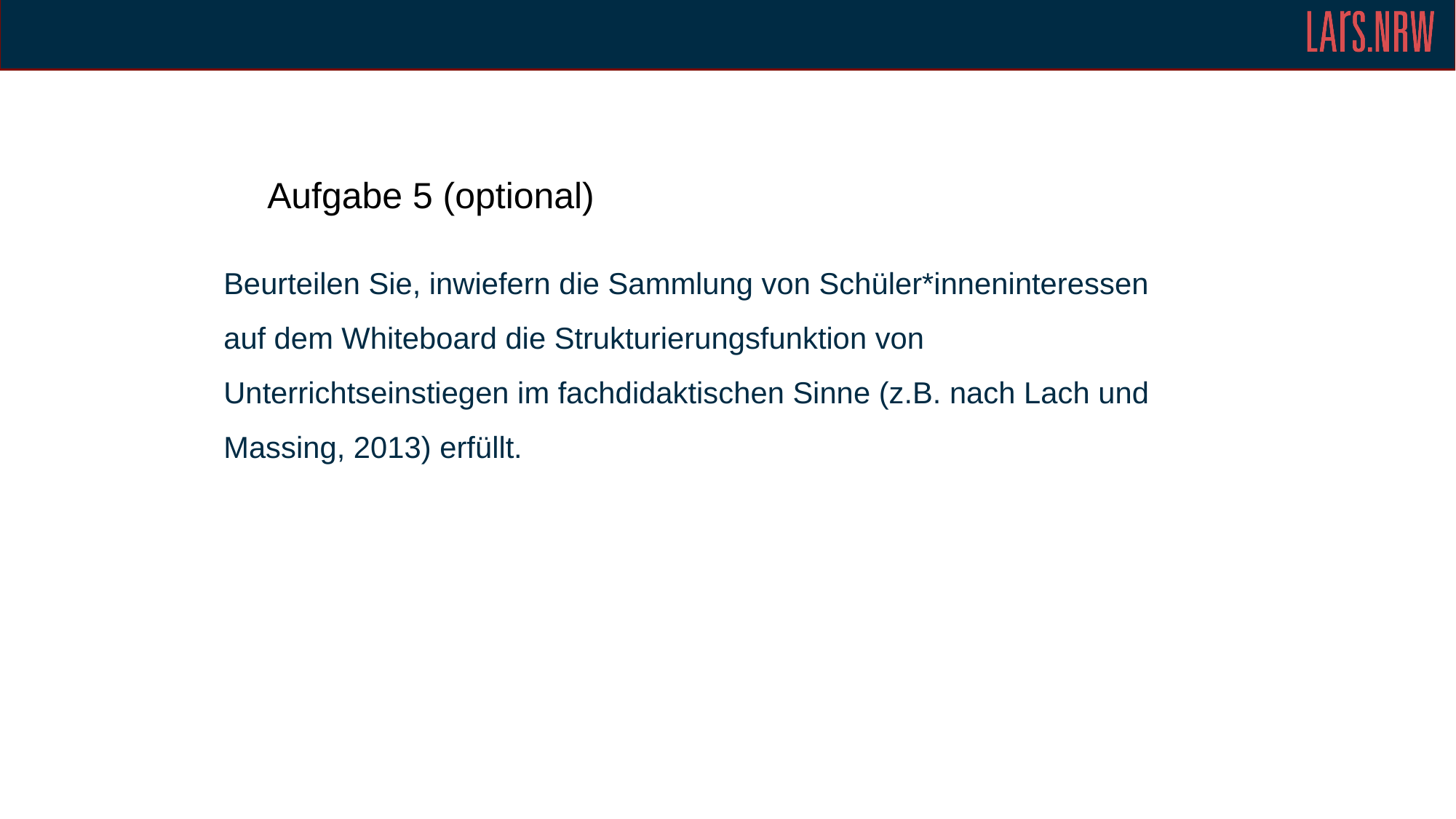

# Aufgabe 5 (optional)
Beurteilen Sie, inwiefern die Sammlung von Schüler*inneninteressen auf dem Whiteboard die Strukturierungsfunktion von Unterrichtseinstiegen im fachdidaktischen Sinne (z.B. nach Lach und Massing, 2013) erfüllt.